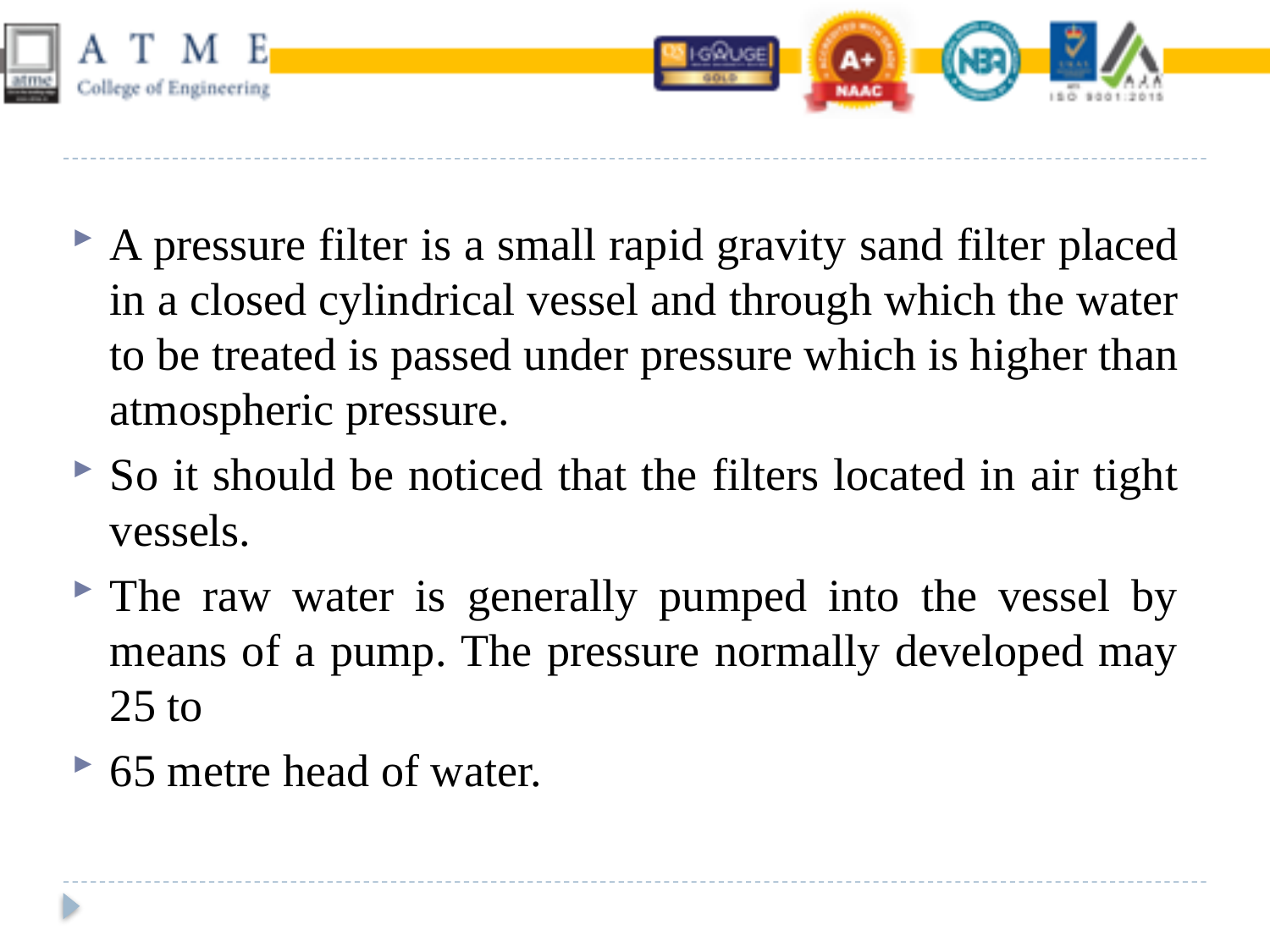

A pressure filter is a small rapid gravity sand filter placed in a closed cylindrical vessel and through which the water to be treated is passed under pressure which is higher than atmospheric pressure.
So it should be noticed that the filters located in air tight vessels.
The raw water is generally pumped into the vessel by means of a pump. The pressure normally developed may 25 to
65 metre head of water.
133